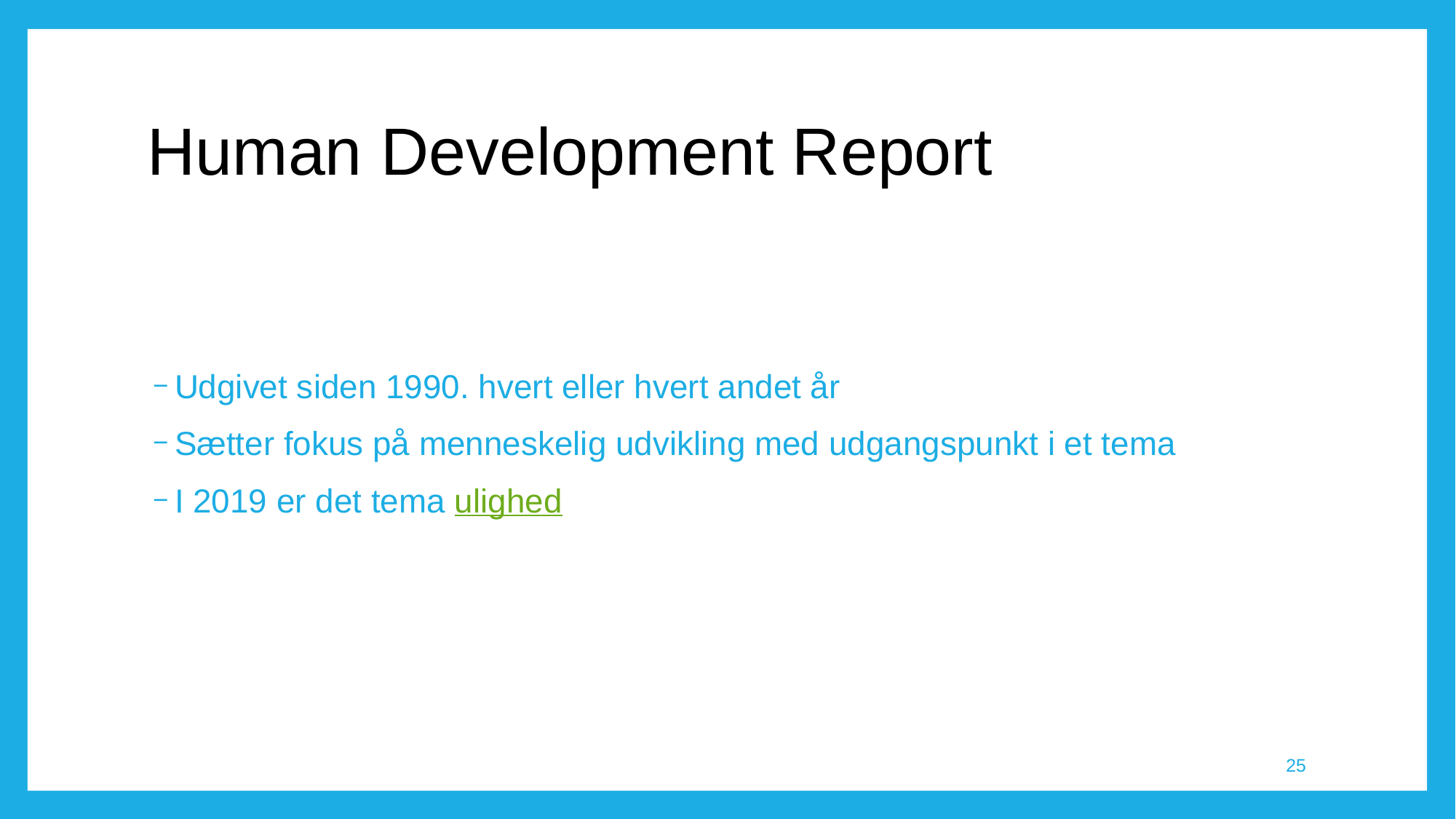

# Human Development Report

Udgivet siden 1990. hvert eller hvert andet år
Sætter fokus på menneskelig udvikling med udgangspunkt i et tema
I 2019 er det tema ulighed
25